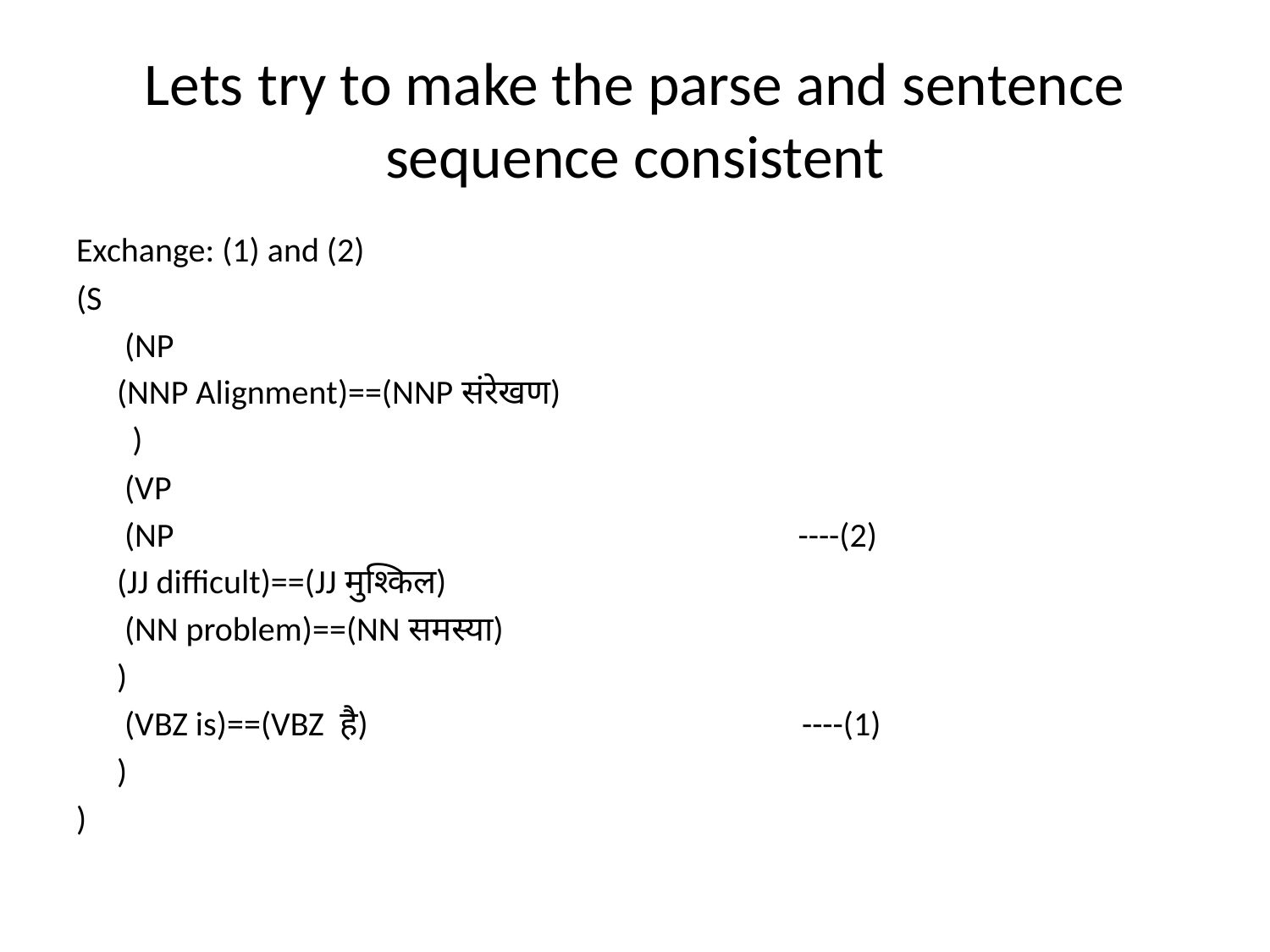

# Lets try to make the parse and sentence sequence consistent
Exchange: (1) and (2)
(S
	 (NP
		(NNP Alignment)==(NNP संरेखण)
	  )
 	 (VP
		 (NP                                                                                  ----(2)
			(JJ difficult)==(JJ मुश्किल)
			 (NN problem)==(NN समस्या)
		)
		 (VBZ is)==(VBZ  है)                                                         ----(1)
	)
)